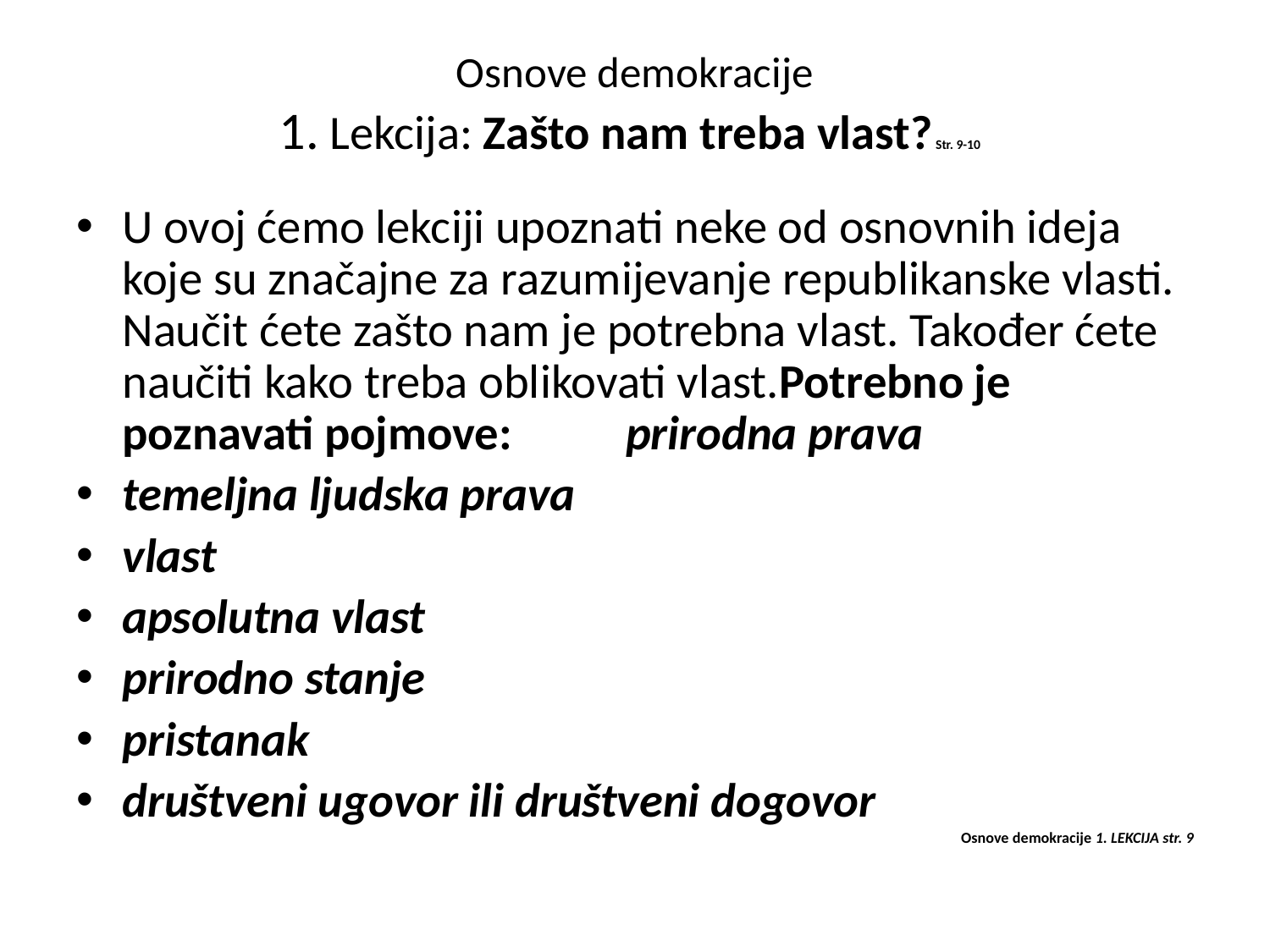

# Osnove demokracije 1. Lekcija: Zašto nam treba vlast? Str. 9-10
U ovoj ćemo lekciji upoznati neke od osnovnih ideja koje su značajne za razumijevanje republikanske vlasti. Naučit ćete zašto nam je potrebna vlast. Također ćete naučiti kako treba oblikovati vlast.Potrebno je poznavati pojmove:	 prirodna prava
temeljna ljudska prava
vlast
apsolutna vlast
prirodno stanje
pristanak
društveni ugovor ili društveni dogovor
Osnove demokracije 1. LEKCIJA str. 9